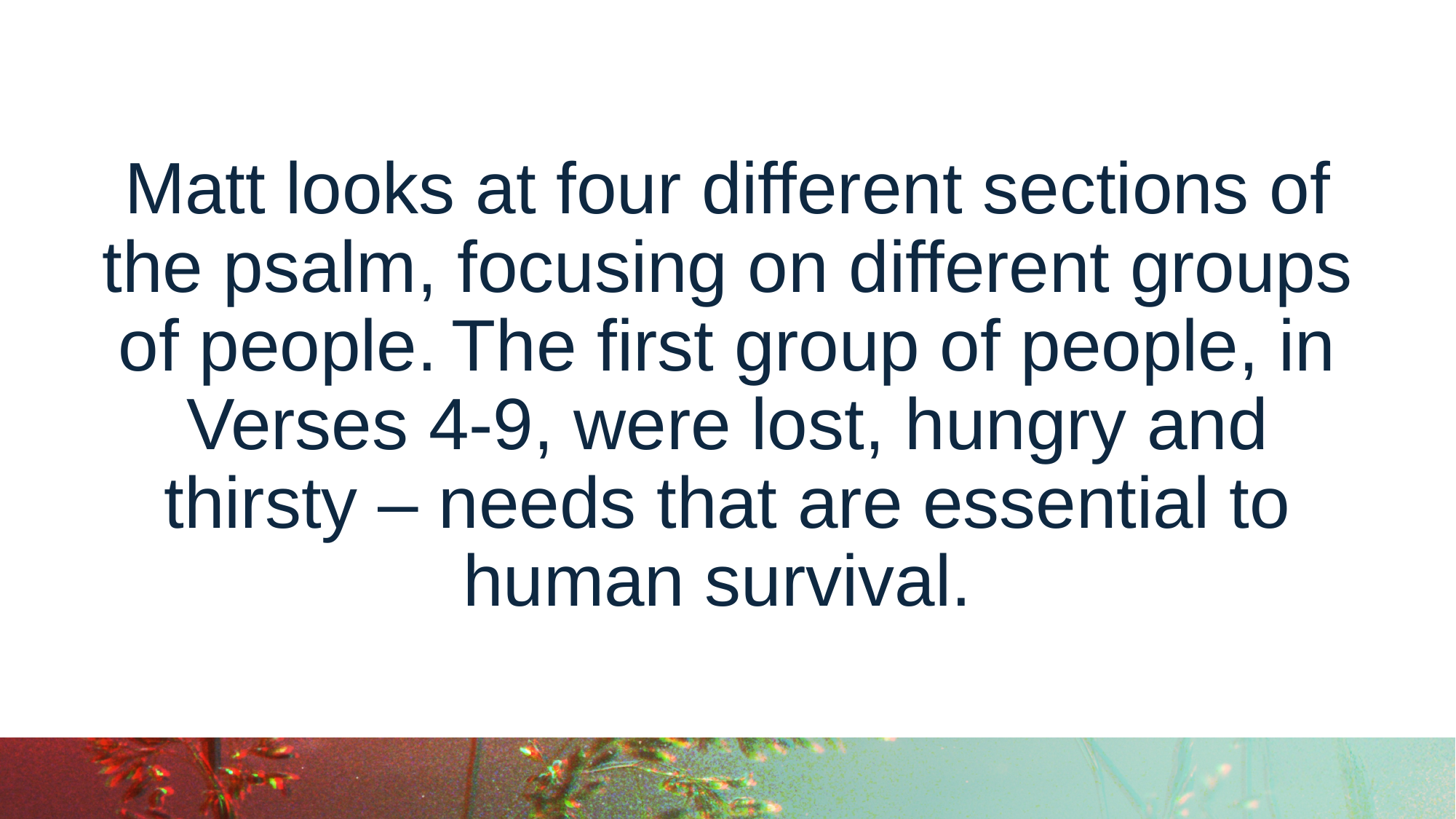

Matt looks at four different sections of the psalm, focusing on different groups of people. The first group of people, in Verses 4-9, were lost, hungry and thirsty – needs that are essential to human survival.